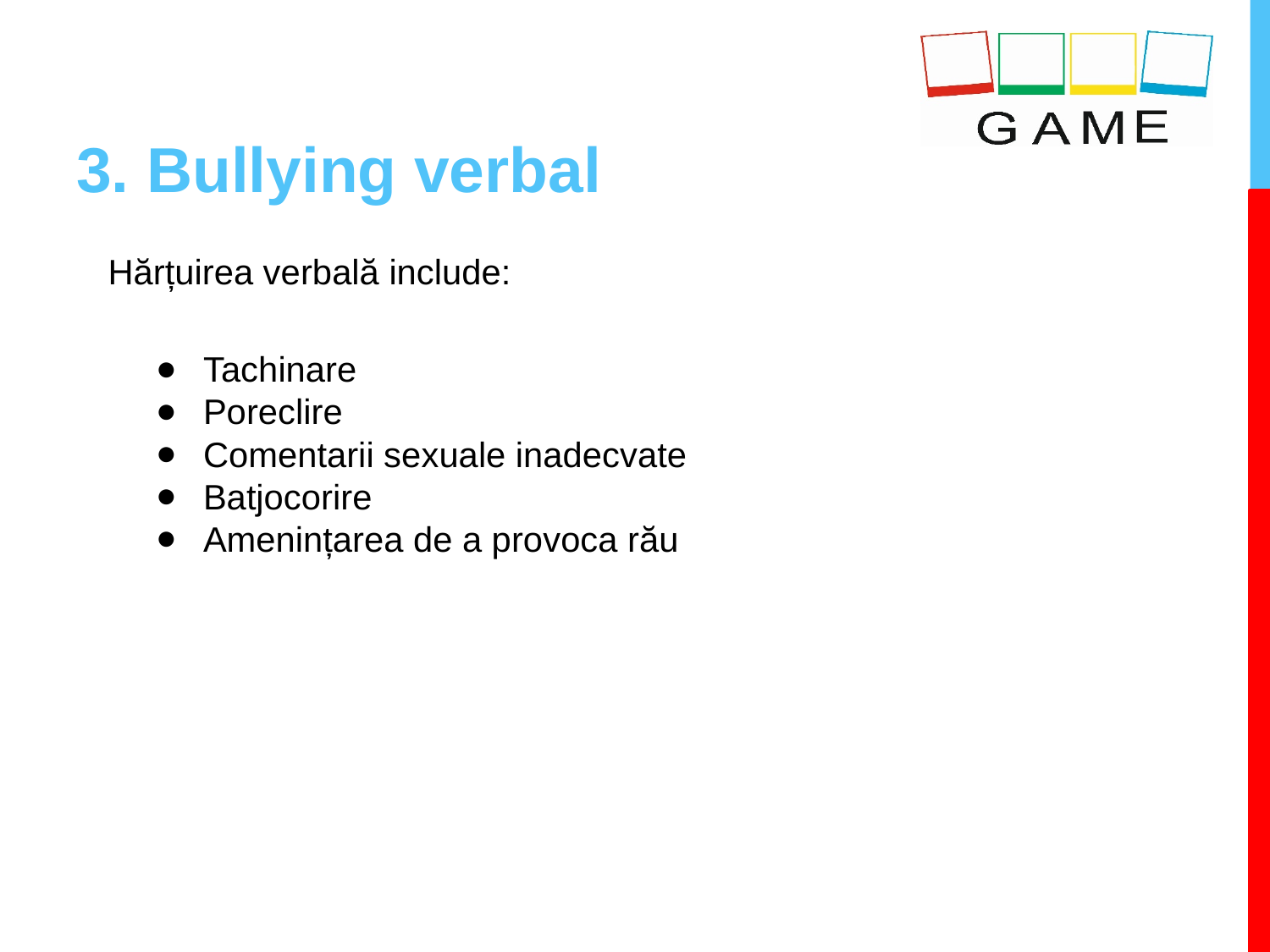

# 3. Bullying verbal
Hărțuirea verbală include:

Tachinare
Poreclire
Comentarii sexuale inadecvate
Batjocorire
Amenințarea de a provoca rău